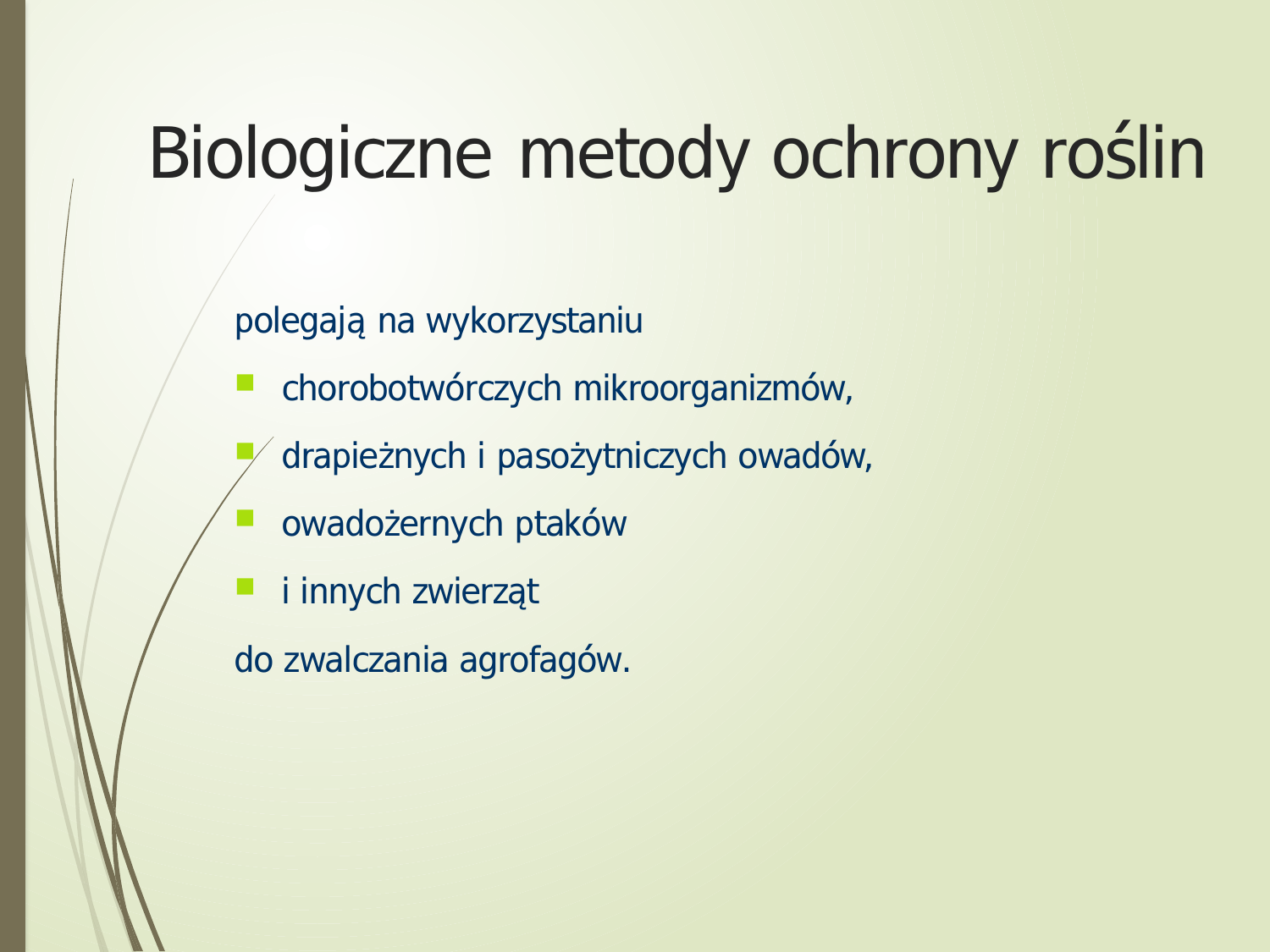

Biologiczne	metody ochrony roślin
polegają na wykorzystaniu
chorobotwórczych mikroorganizmów,
drapieżnych i pasożytniczych owadów,
owadożernych ptaków
i innych zwierząt
do zwalczania agrofagów.